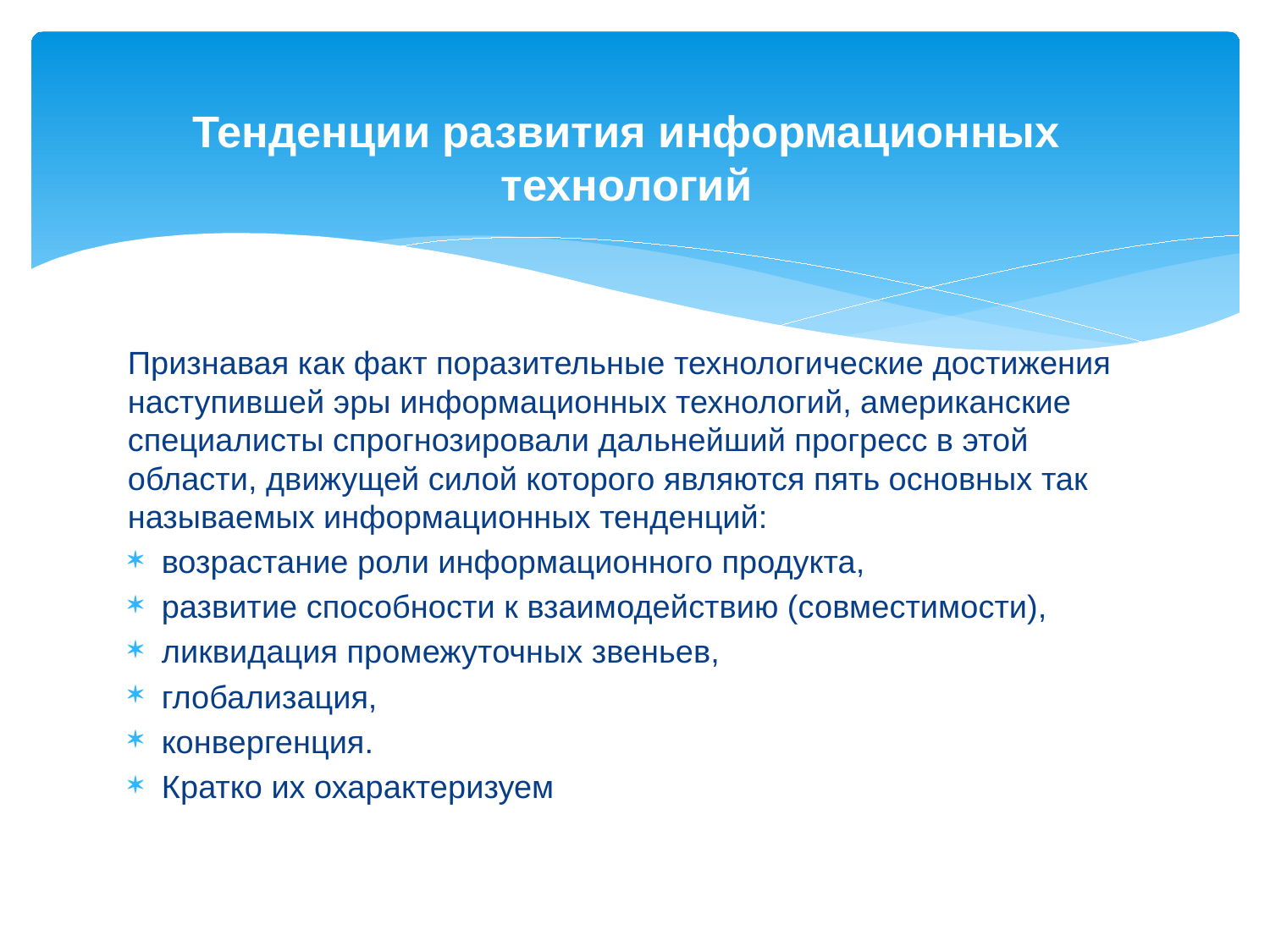

# Тенденции развития информационных технологий
Признавая как факт поразительные технологические достижения наступившей эры информационных технологий, американские специалисты спрогнозировали дальнейший прогресс в этой области, движущей силой которого являются пять основных так называемых информационных тенденций:
возрастание роли информационного продукта,
развитие способности к взаимодействию (совместимости),
ликвидация промежуточных звеньев,
глобализация,
конвергенция.
Кратко их охарактеризуем